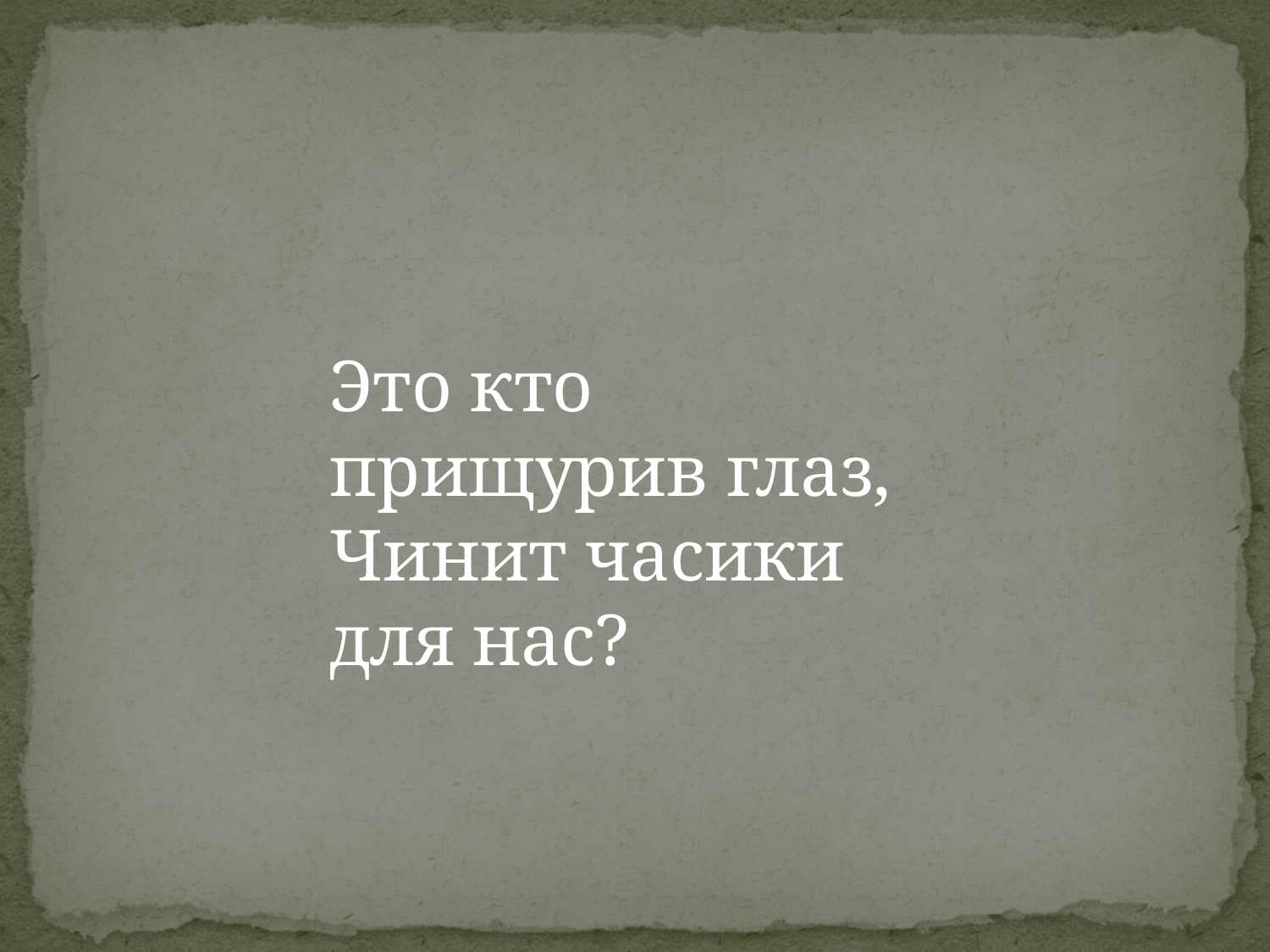

Это кто прищурив глаз,
Чинит часики для нас?